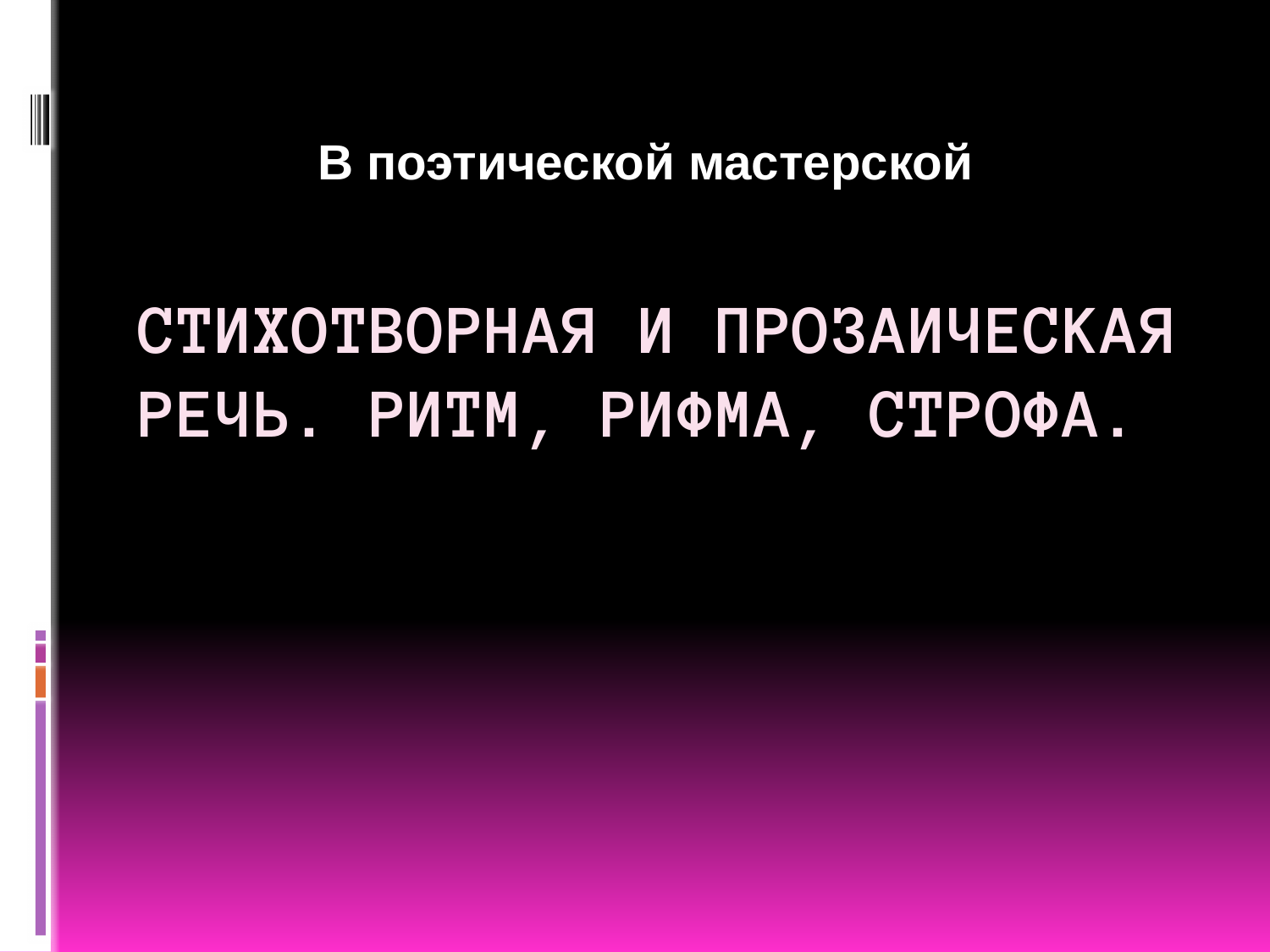

В поэтической мастерской
# Стихотворная и прозаическая речь. Ритм, рифма, строфа.